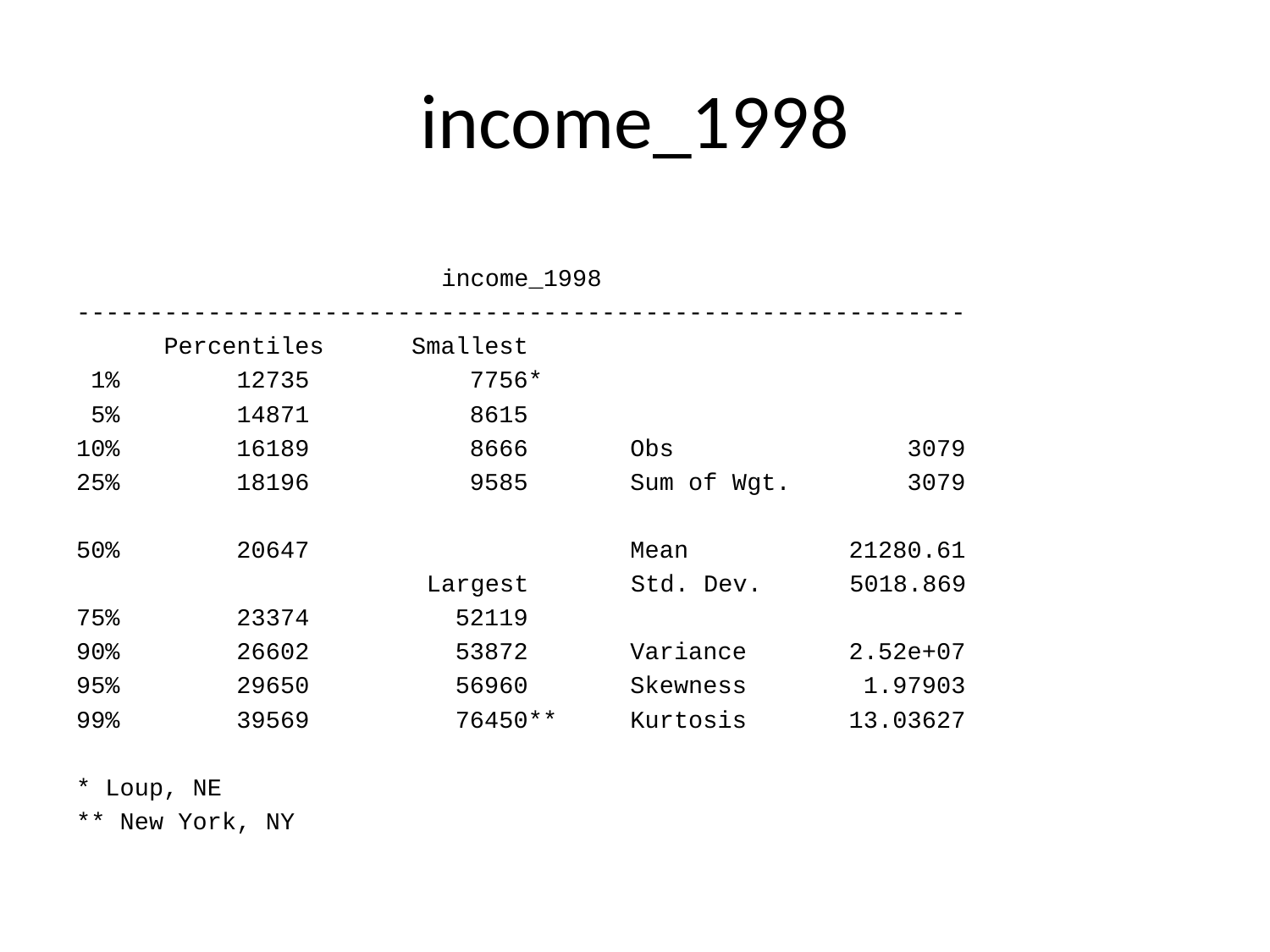

# income_1998

                         income_1998
-------------------------------------------------------------
      Percentiles      Smallest
 1%        12735           7756*
 5%        14871           8615
10%        16189           8666       Obs                3079
25%        18196           9585       Sum of Wgt.        3079

50%        20647                      Mean           21280.61
                        Largest       Std. Dev.      5018.869
75%        23374          52119
90%        26602          53872       Variance       2.52e+07
95%        29650          56960       Skewness        1.97903
99%        39569          76450**     Kurtosis       13.03627

* Loup, NE
** New York, NY